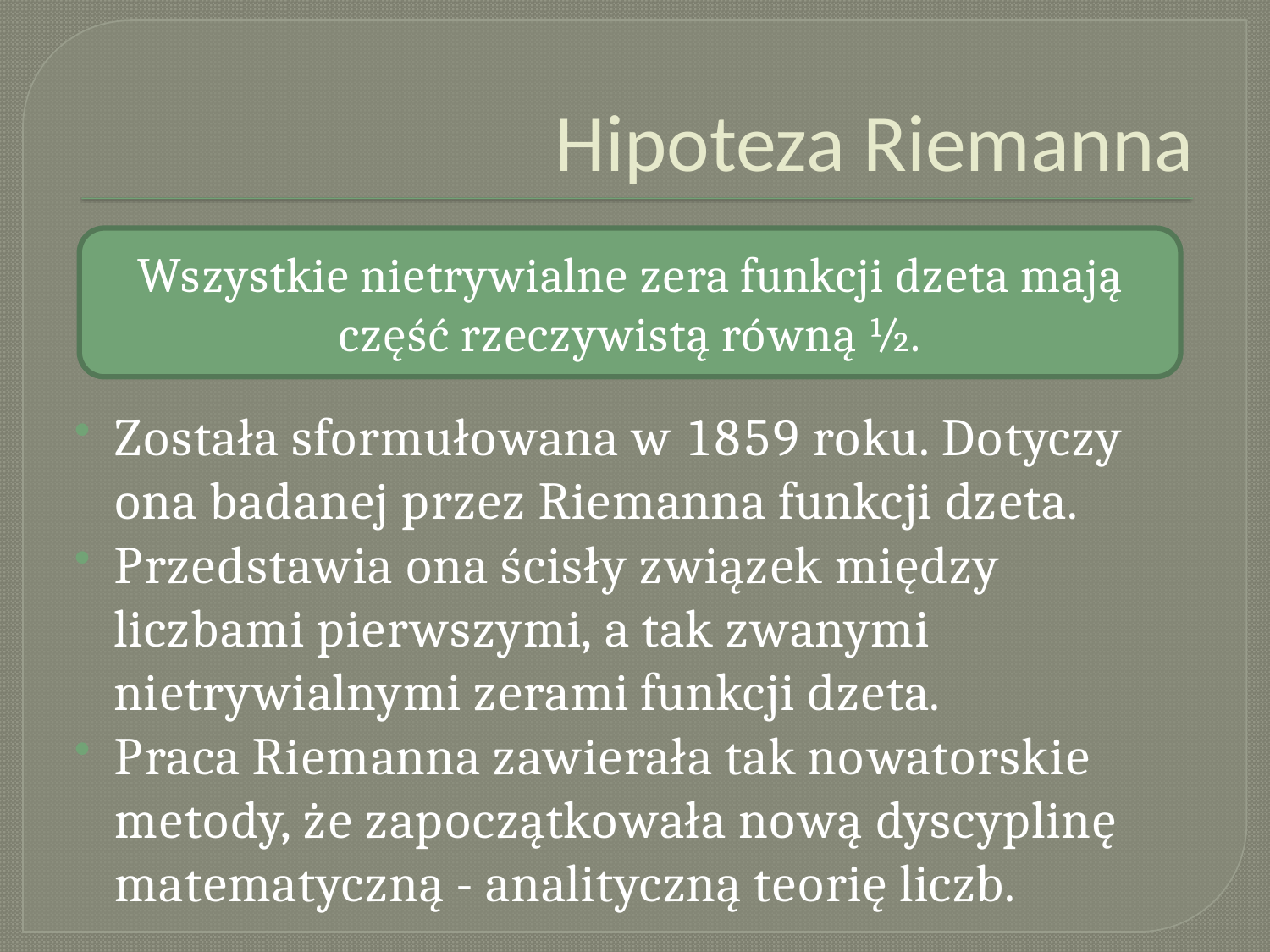

# Hipoteza Riemanna
Wszystkie nietrywialne zera funkcji dzeta mają część rzeczywistą równą ½.
Została sformułowana w 1859 roku. Dotyczy ona badanej przez Riemanna funkcji dzeta.
Przedstawia ona ścisły związek między liczbami pierwszymi, a tak zwanymi nietrywialnymi zerami funkcji dzeta.
Praca Riemanna zawierała tak nowatorskie metody, że zapoczątkowała nową dyscyplinę matematyczną - analityczną teorię liczb.